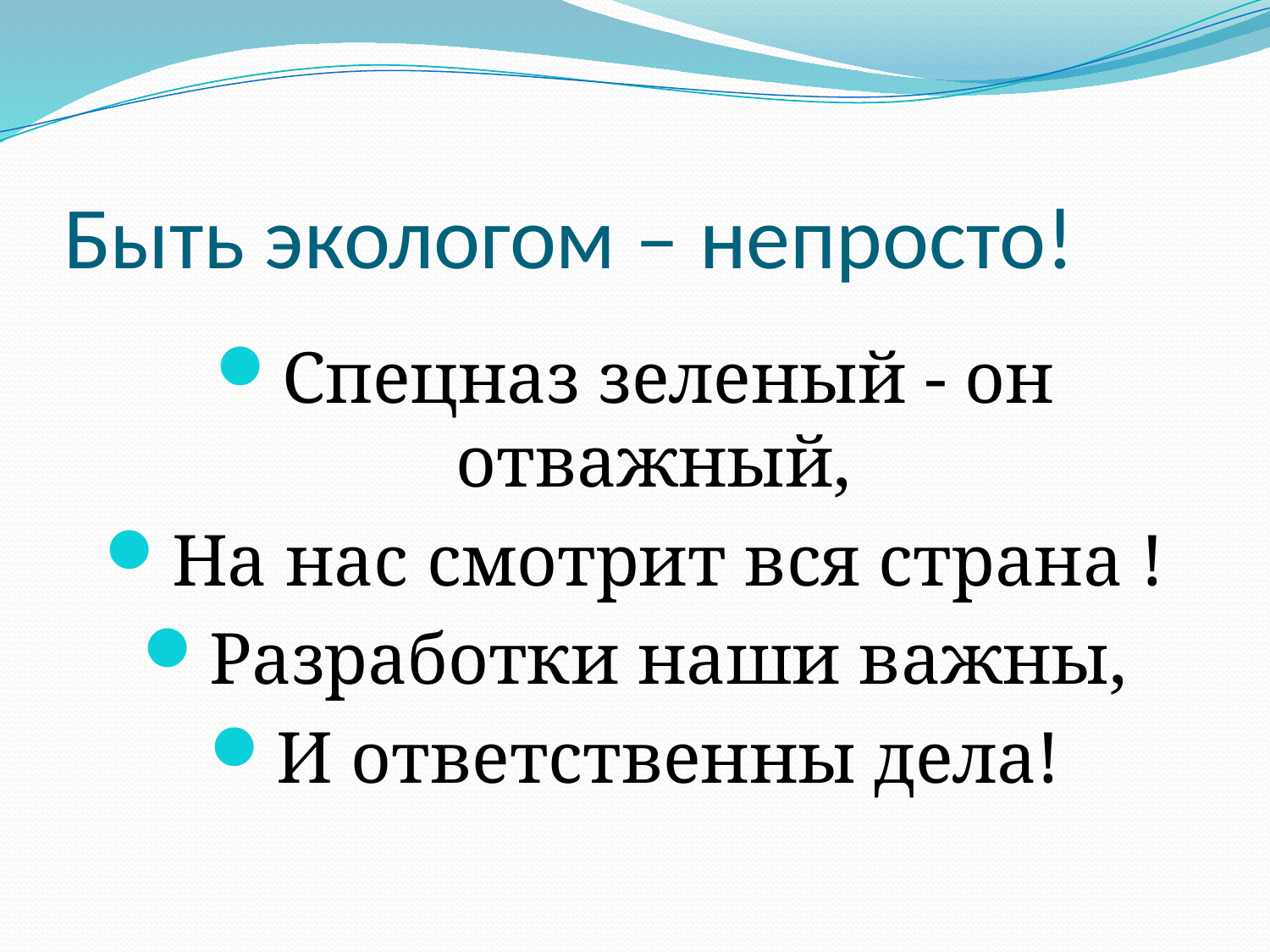

# Быть экологом – непросто!
Спецназ зеленый - он отважный,
На нас смотрит вся страна !
Разработки наши важны,
И ответственны дела!